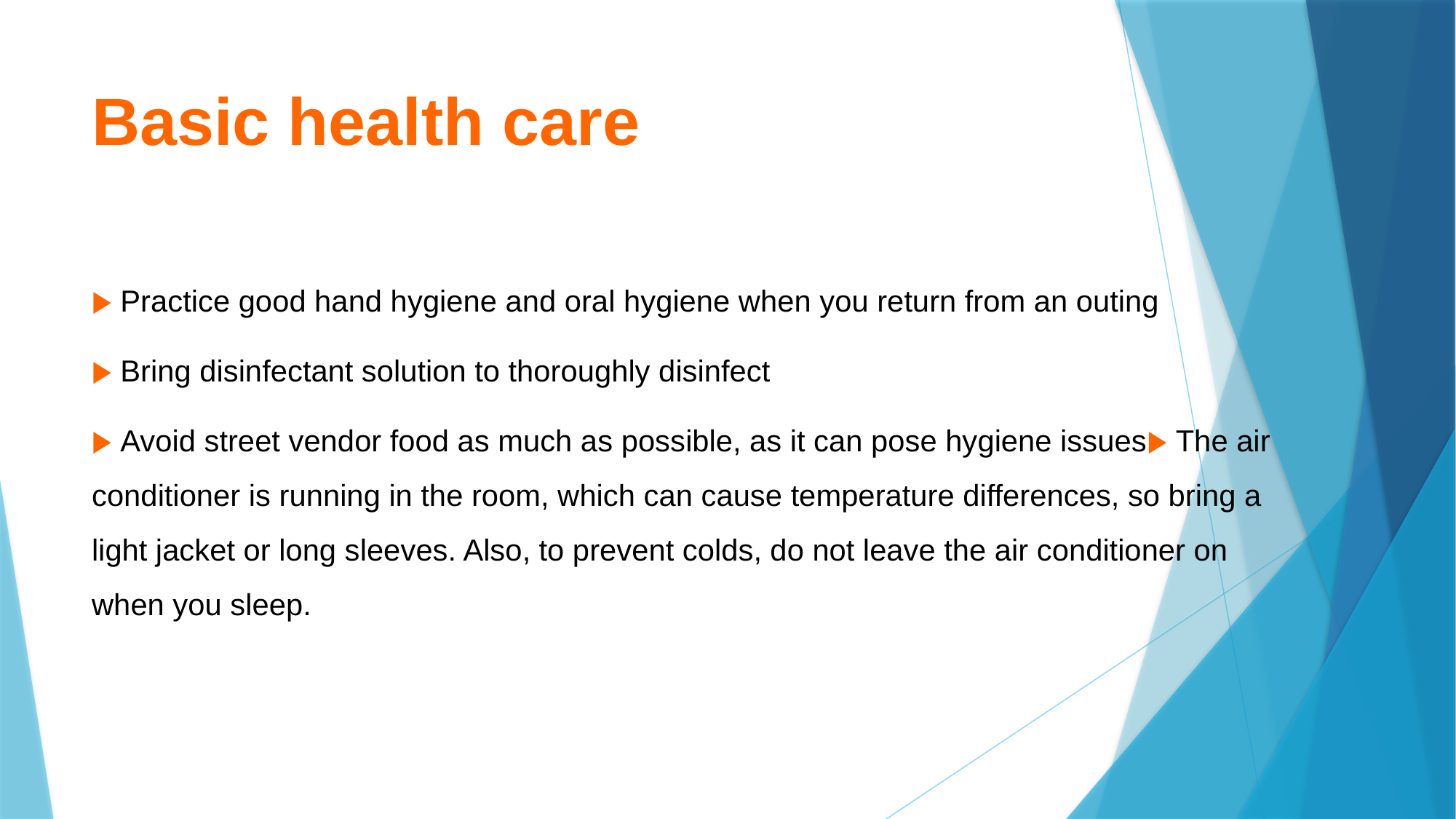

# Basic health care
▶ Practice good hand hygiene and oral hygiene when you return from an outing
▶ Bring disinfectant solution to thoroughly disinfect
▶ Avoid street vendor food as much as possible, as it can pose hygiene issues▶ The air conditioner is running in the room, which can cause temperature differences, so bring a light jacket or long sleeves. Also, to prevent colds, do not leave the air conditioner on when you sleep.